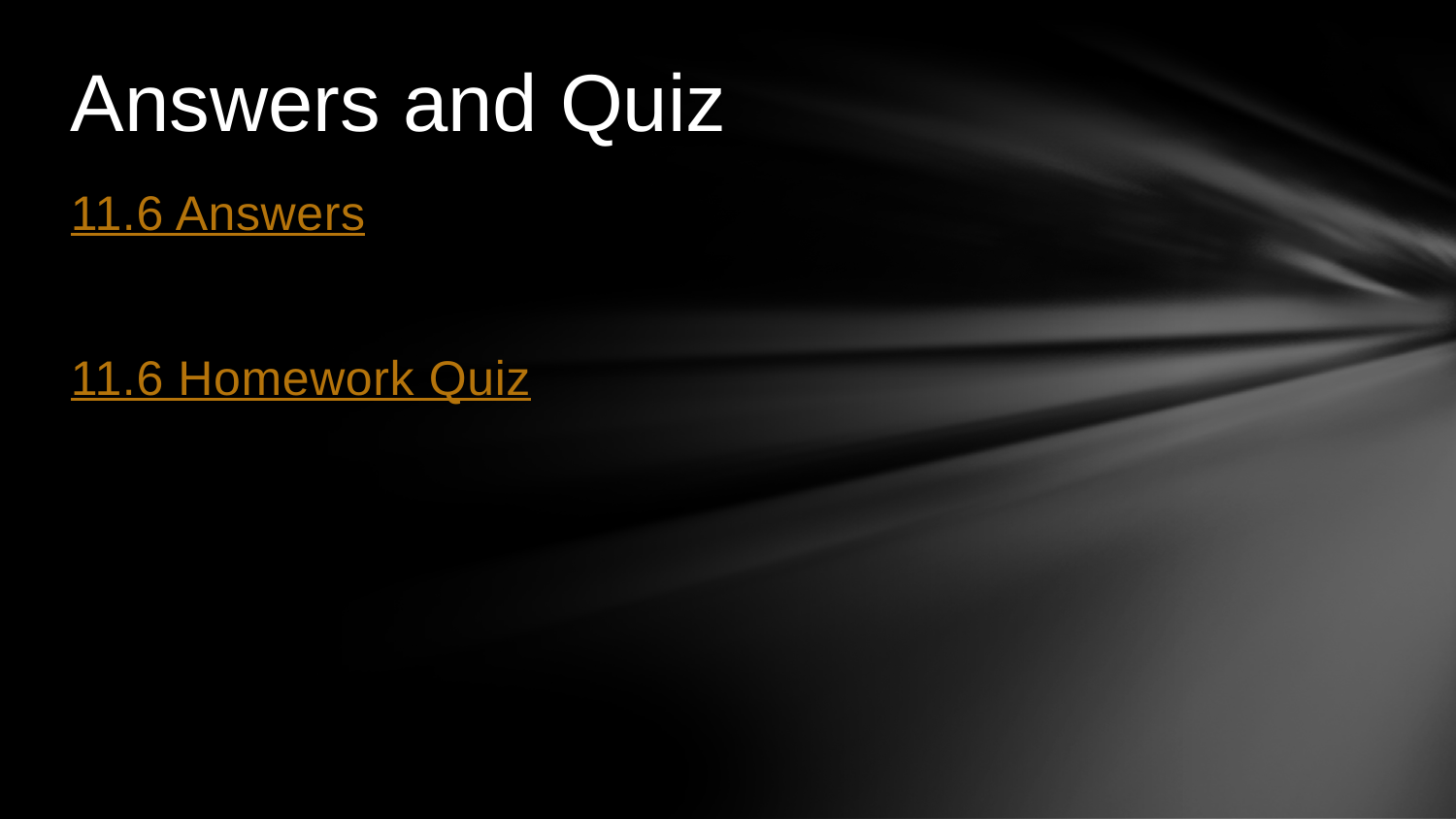

# Answers and Quiz
11.6 Answers

11.6 Homework Quiz